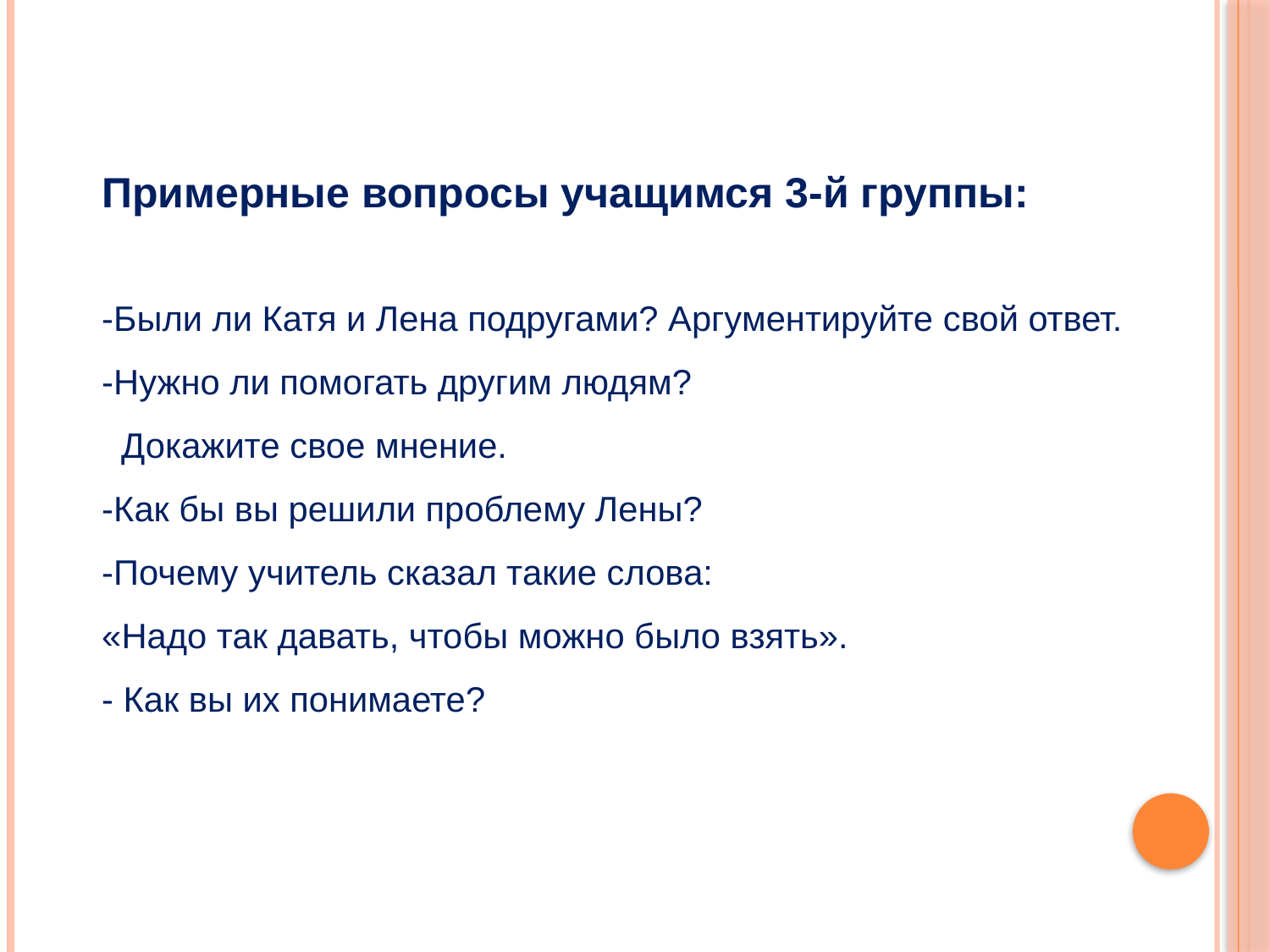

Примерные вопросы учащимся 3-й группы:

-Были ли Катя и Лена подругами? Аргументируйте свой ответ.
-Нужно ли помогать другим людям?
  Докажите свое мнение.
-Как бы вы решили проблему Лены?
-Почему учитель сказал такие слова:
«Надо так давать, чтобы можно было взять».
- Как вы их понимаете?